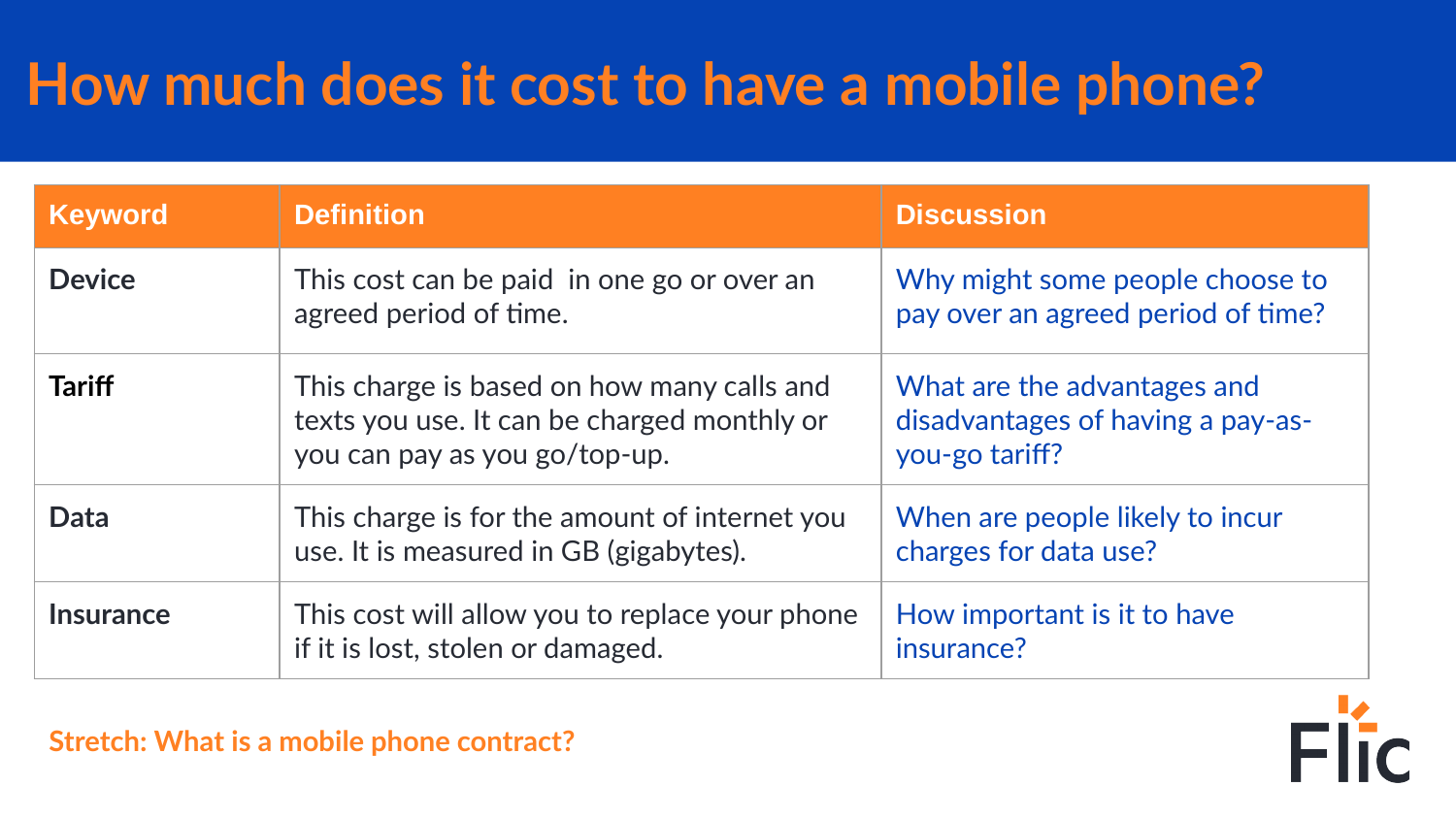

# How much does it cost to have a mobile phone?
| Keyword | Definition | Discussion |
| --- | --- | --- |
| Device | This cost can be paid in one go or over an agreed period of time. | Why might some people choose to pay over an agreed period of time? |
| Tariff | This charge is based on how many calls and texts you use. It can be charged monthly or you can pay as you go/top-up. | What are the advantages and disadvantages of having a pay-as-you-go tariff? |
| Data | This charge is for the amount of internet you use. It is measured in GB (gigabytes). | When are people likely to incur charges for data use? |
| Insurance | This cost will allow you to replace your phone if it is lost, stolen or damaged. | How important is it to have insurance? |

Stretch: What is a mobile phone contract?